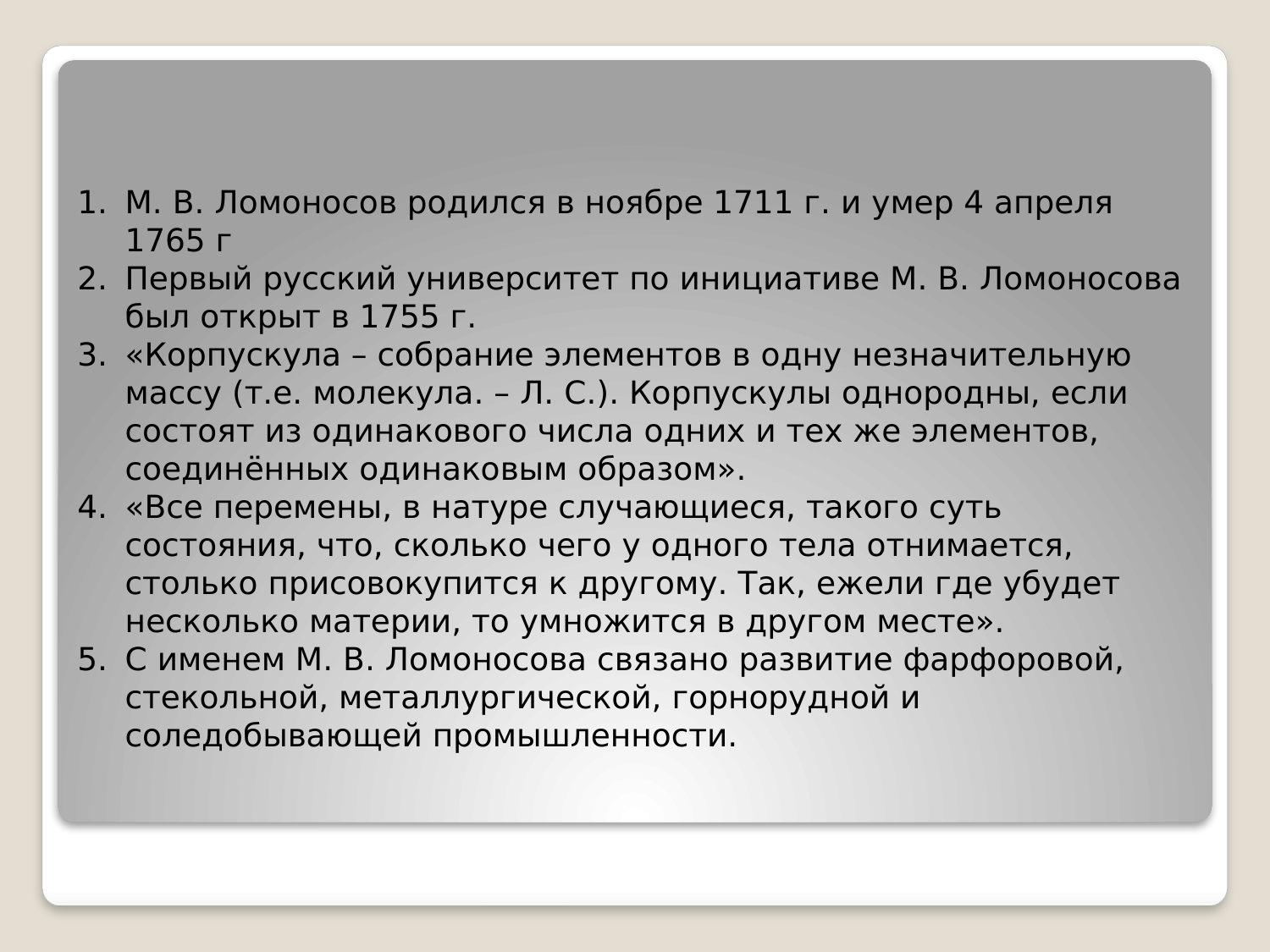

М. В. Ломоносов родился в ноябре 1711 г. и умер 4 апреля 1765 г
Первый русский университет по инициативе М. В. Ломоносова был открыт в 1755 г.
«Корпускула – собрание элементов в одну незначительную массу (т.е. молекула. – Л. С.). Корпускулы однородны, если состоят из одинакового числа одних и тех же элементов, соединённых одинаковым образом».
«Все перемены, в натуре случающиеся, такого суть состояния, что, сколько чего у одного тела отнимается, столько присовокупится к другому. Так, ежели где убудет несколько материи, то умножится в другом месте».
С именем М. В. Ломоносова связано развитие фарфоровой, стекольной, металлургической, горнорудной и соледобывающей промышленности.